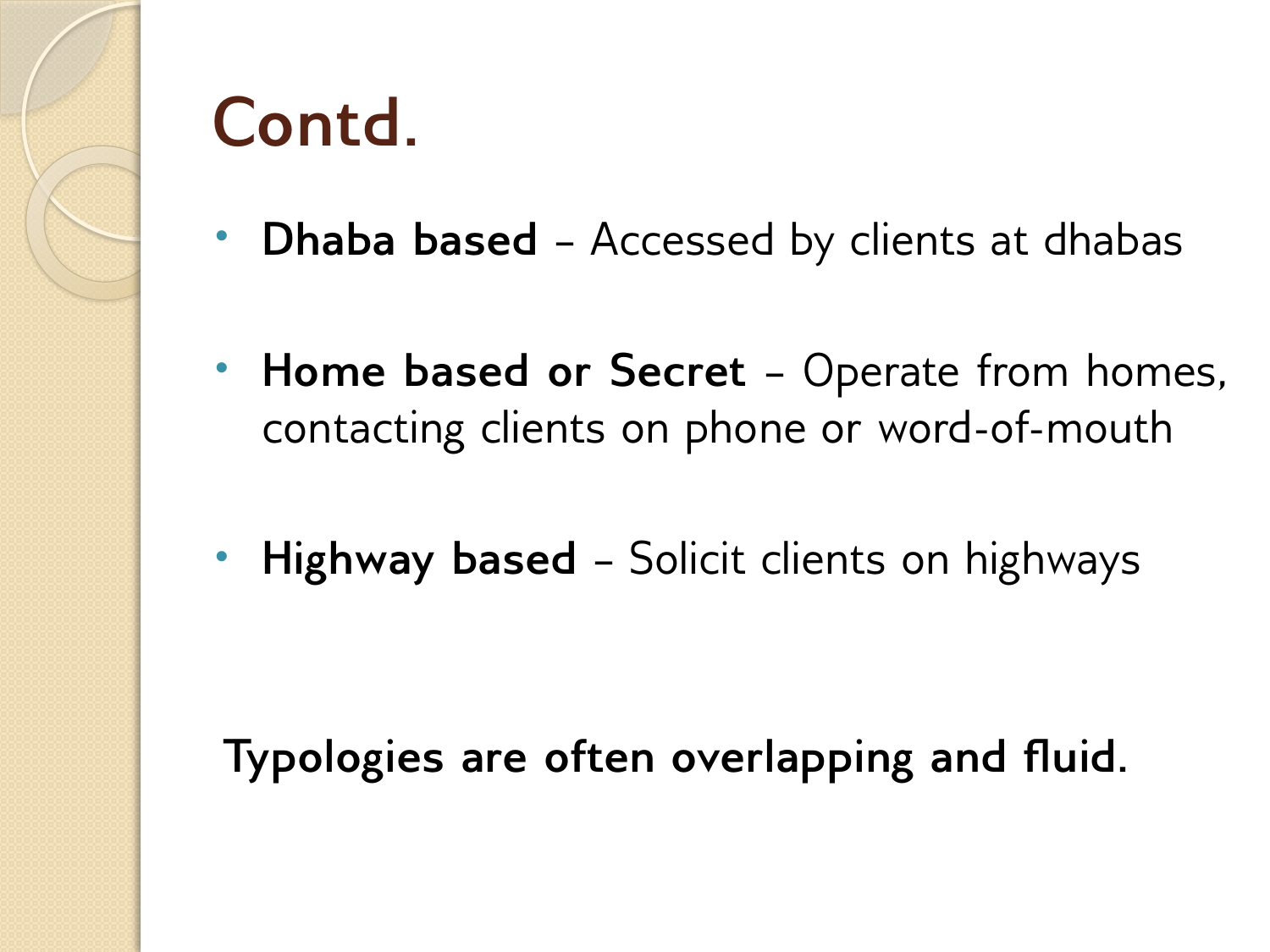

# Contd.
Dhaba based – Accessed by clients at dhabas

Home based or Secret – Operate from homes, contacting clients on phone or word-of-mouth

Highway based – Solicit clients on highways

Typologies are often overlapping and fluid.